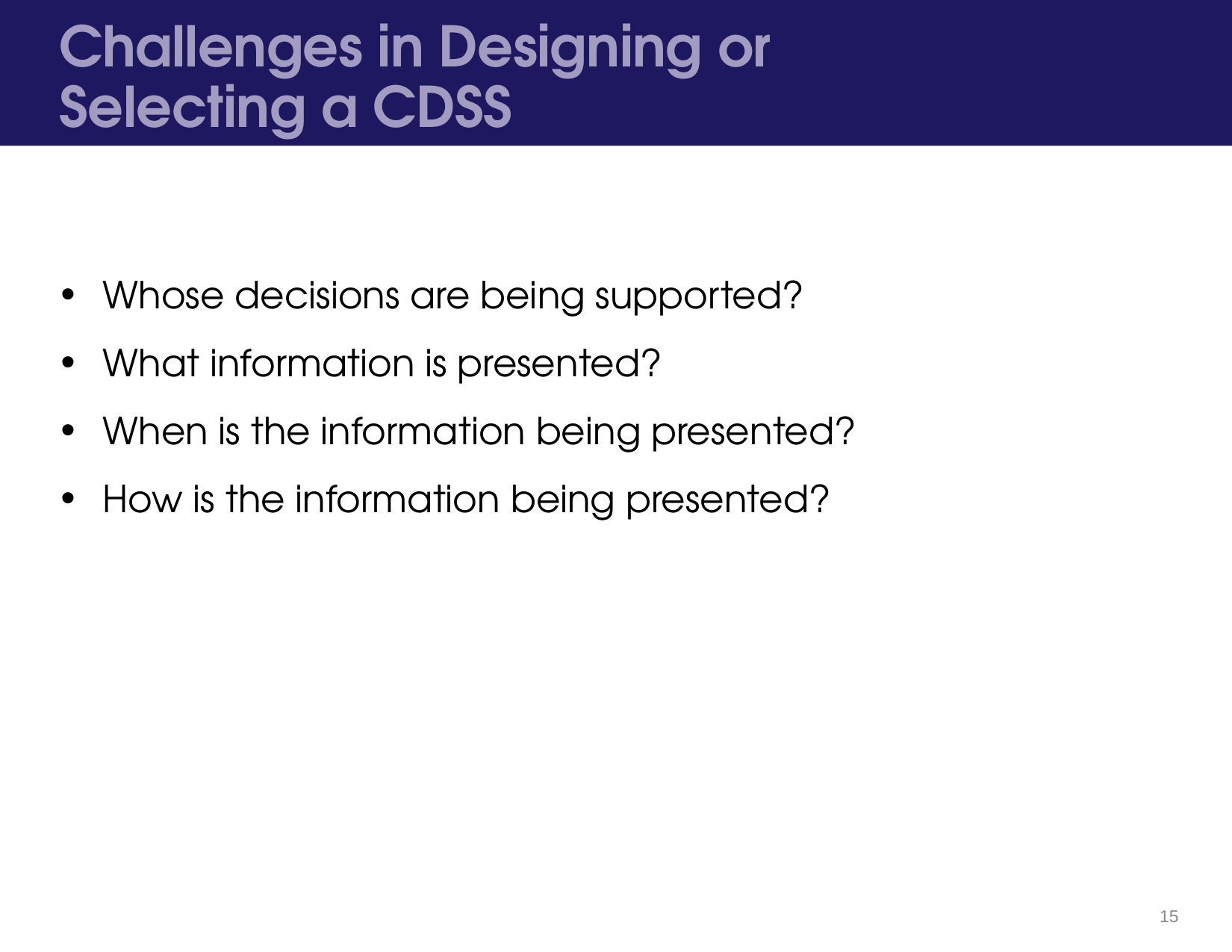

# Challenges in Designing or Selecting a CDSS
Whose decisions are being supported?
What information is presented?
When is the information being presented?
How is the information being presented?